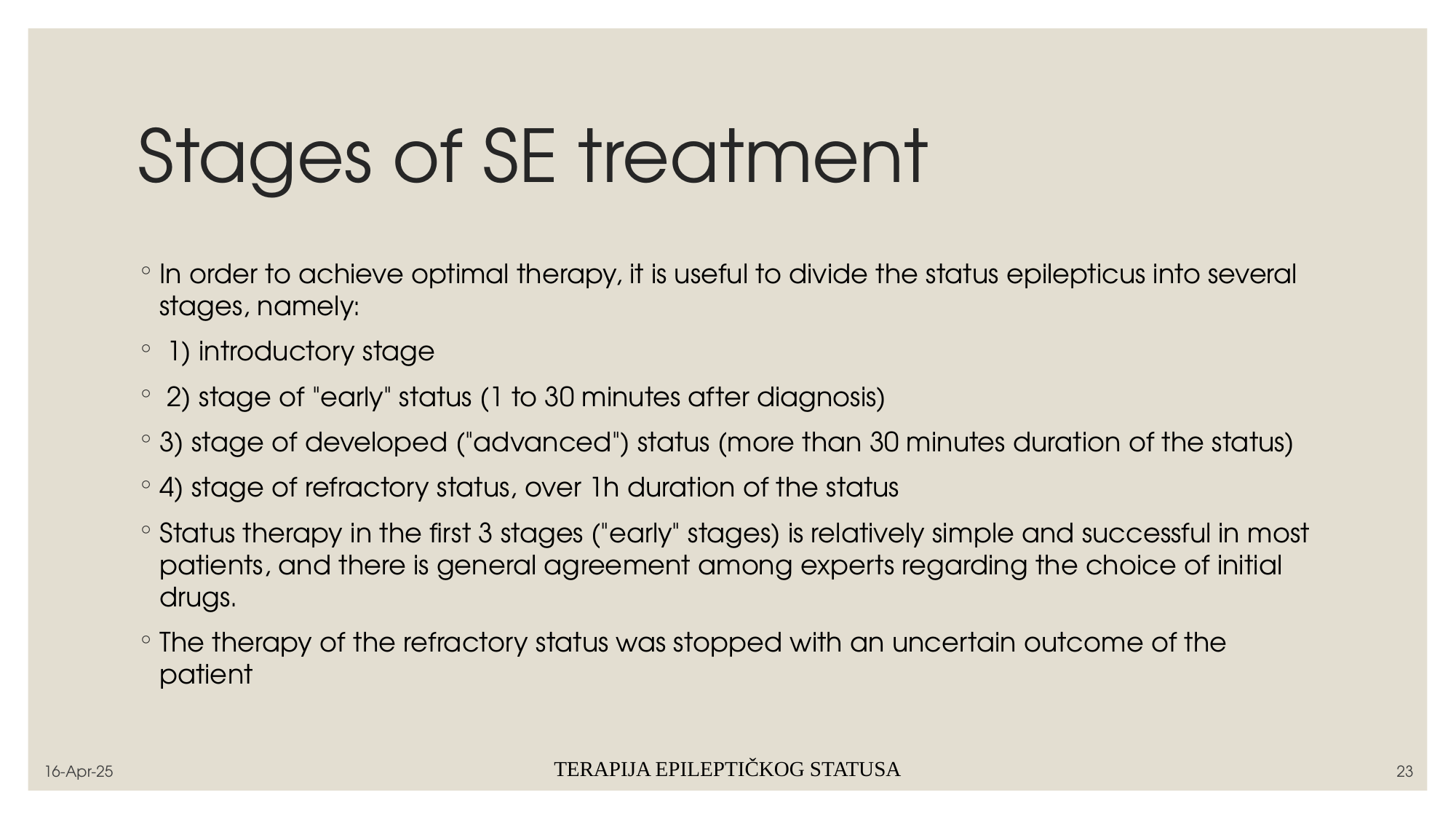

# Stages of SE treatment
In order to achieve optimal therapy, it is useful to divide the status epilepticus into several stages, namely:
 1) introductory stage
 2) stage of "early" status (1 to 30 minutes after diagnosis)
3) stage of developed ("advanced") status (more than 30 minutes duration of the status)
4) stage of refractory status, over 1h duration of the status
Status therapy in the first 3 stages ("early" stages) is relatively simple and successful in most patients, and there is general agreement among experts regarding the choice of initial drugs.
The therapy of the refractory status was stopped with an uncertain outcome of the patient
16-Apr-25
TERAPIJA EPILEPTIČKOG STATUSA
23